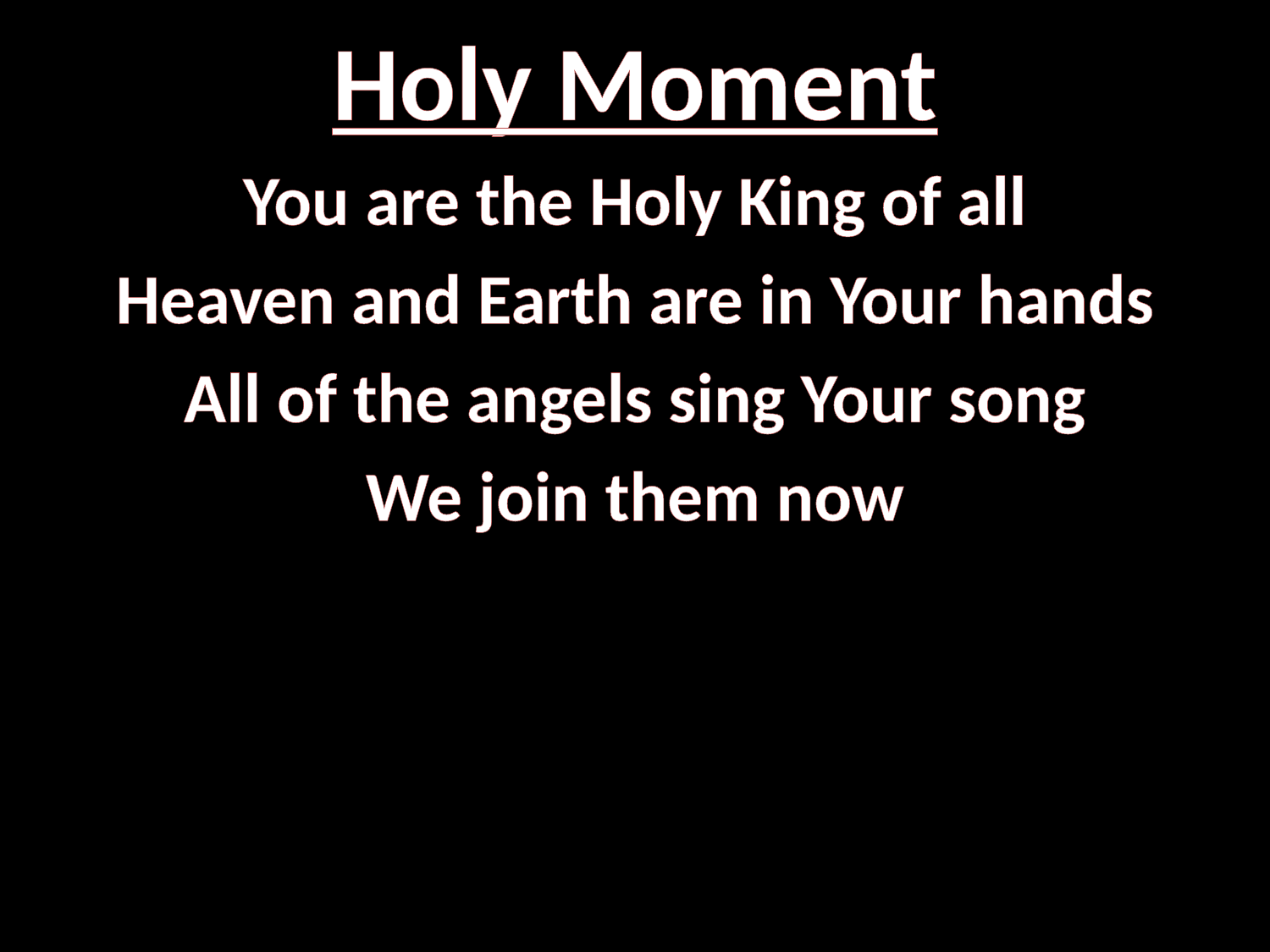

# Holy Moment
You are the Holy King of all
Heaven and Earth are in Your hands
All of the angels sing Your song
We join them now